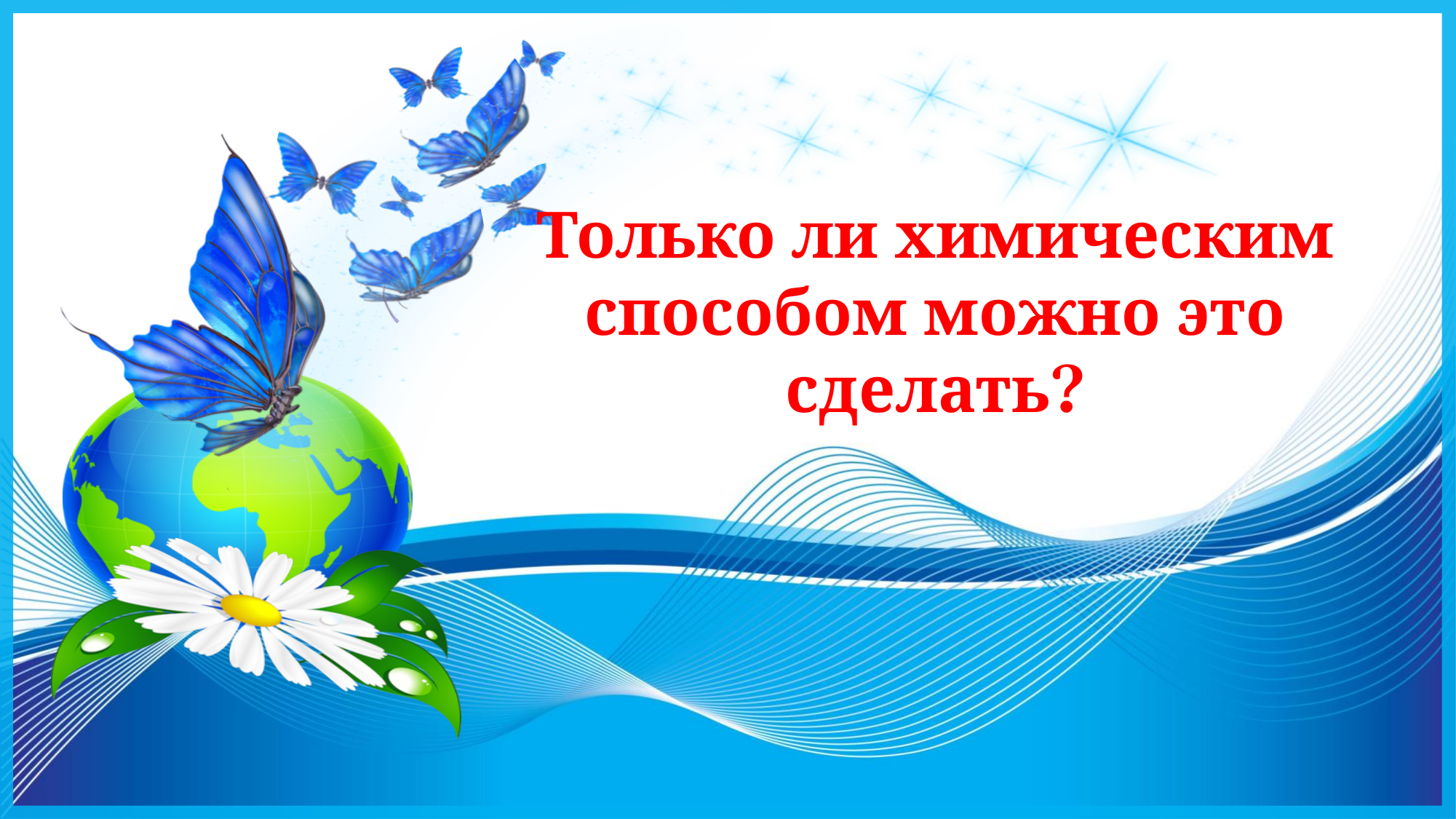

# Только ли химическим способом можно это сделать?